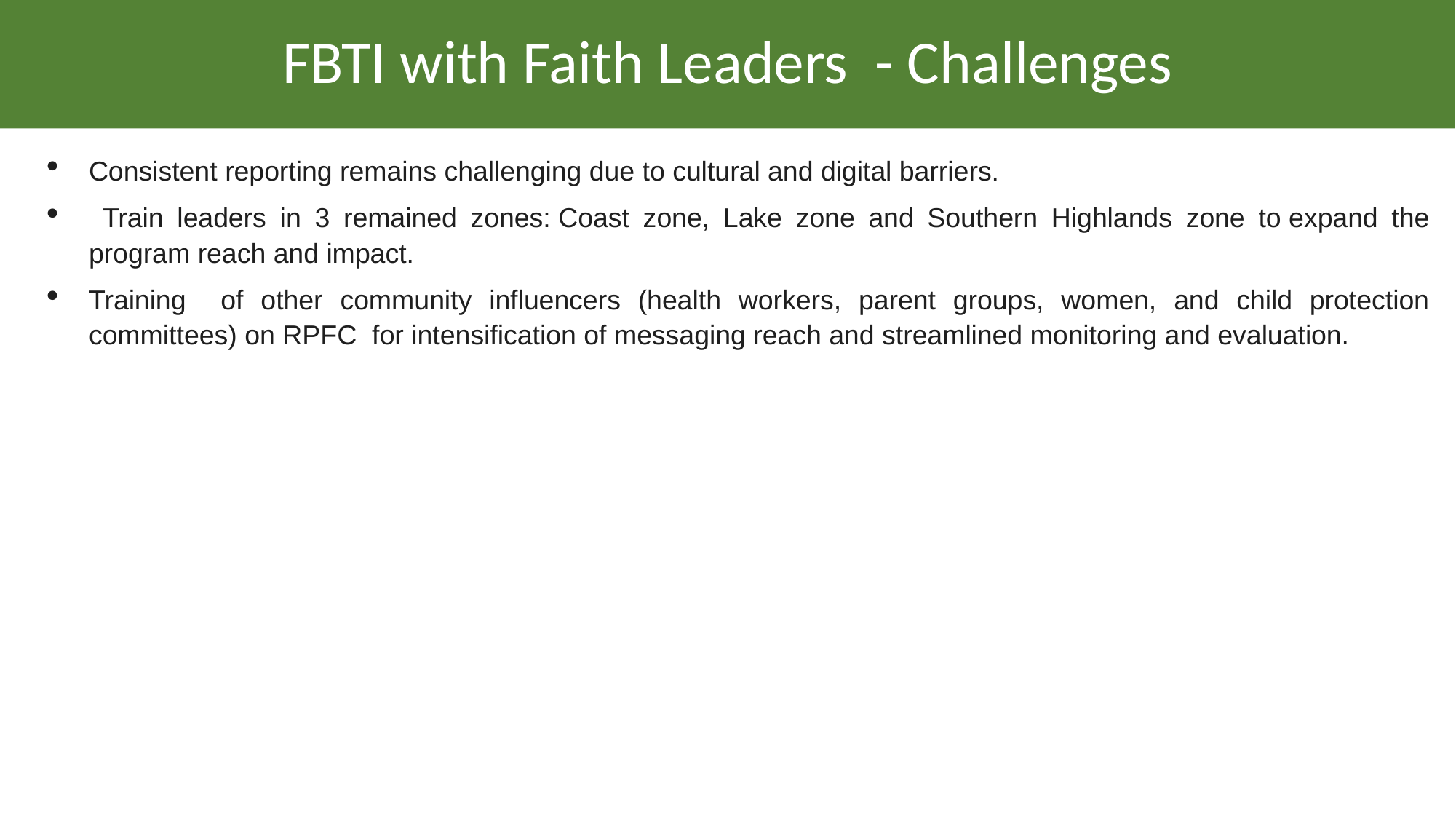

# FBTI with Faith Leaders  - Challenges
Consistent reporting remains challenging due to cultural and digital barriers.
 Train leaders in 3 remained zones: Coast zone, Lake zone and Southern Highlands zone to expand the program reach and impact.
Training  of other community influencers (health workers, parent groups, women, and child protection committees) on RPFC  for intensification of messaging reach and streamlined monitoring and evaluation.